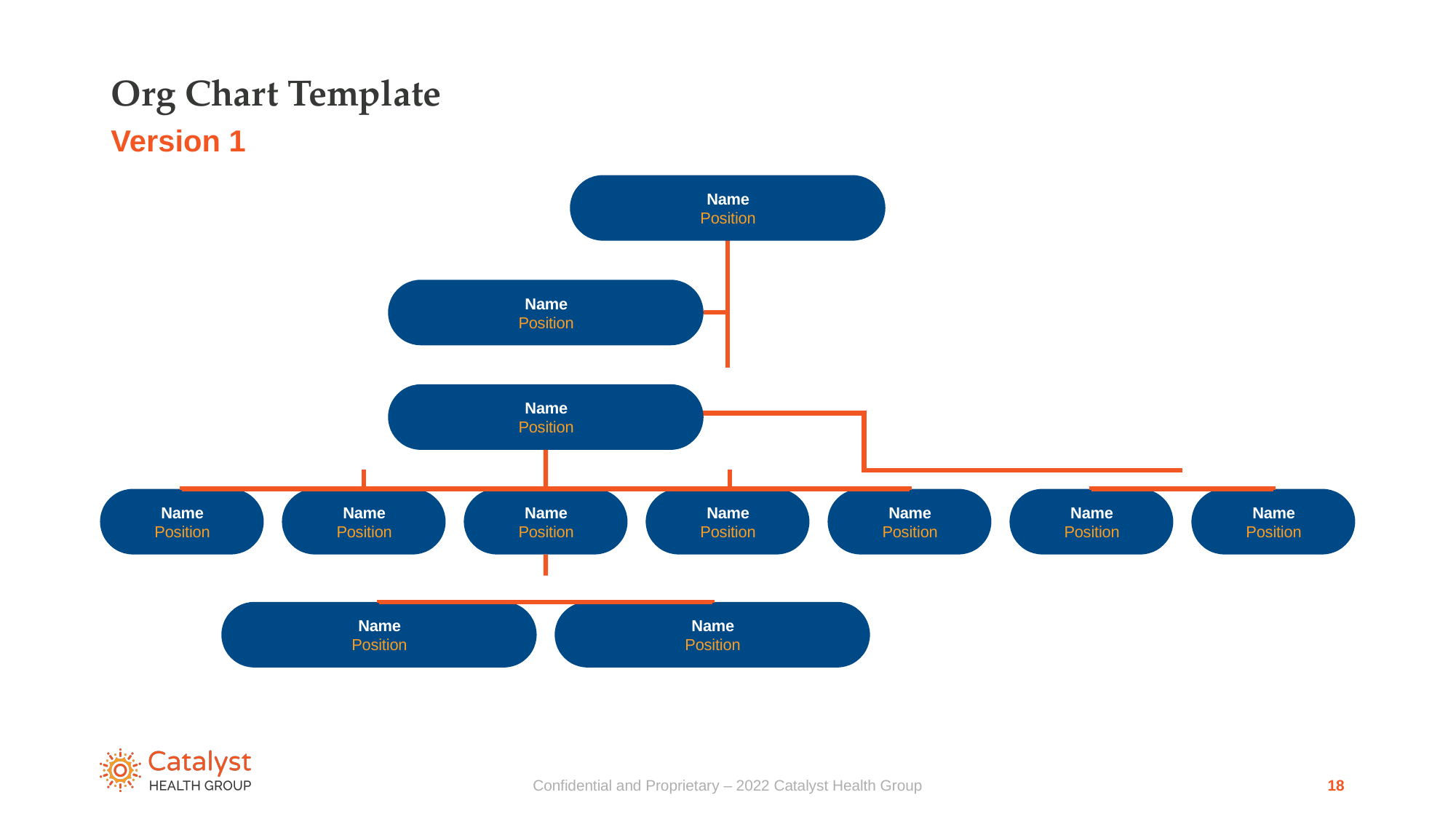

# Org Chart Template
Version 1
Name
Position
Name
Position
Name
Position
Name
Position
Name
Position
Name
Position
Name
Position
Name
Position
Name
Position
Name
Position
Name
Position
Name
Position
18